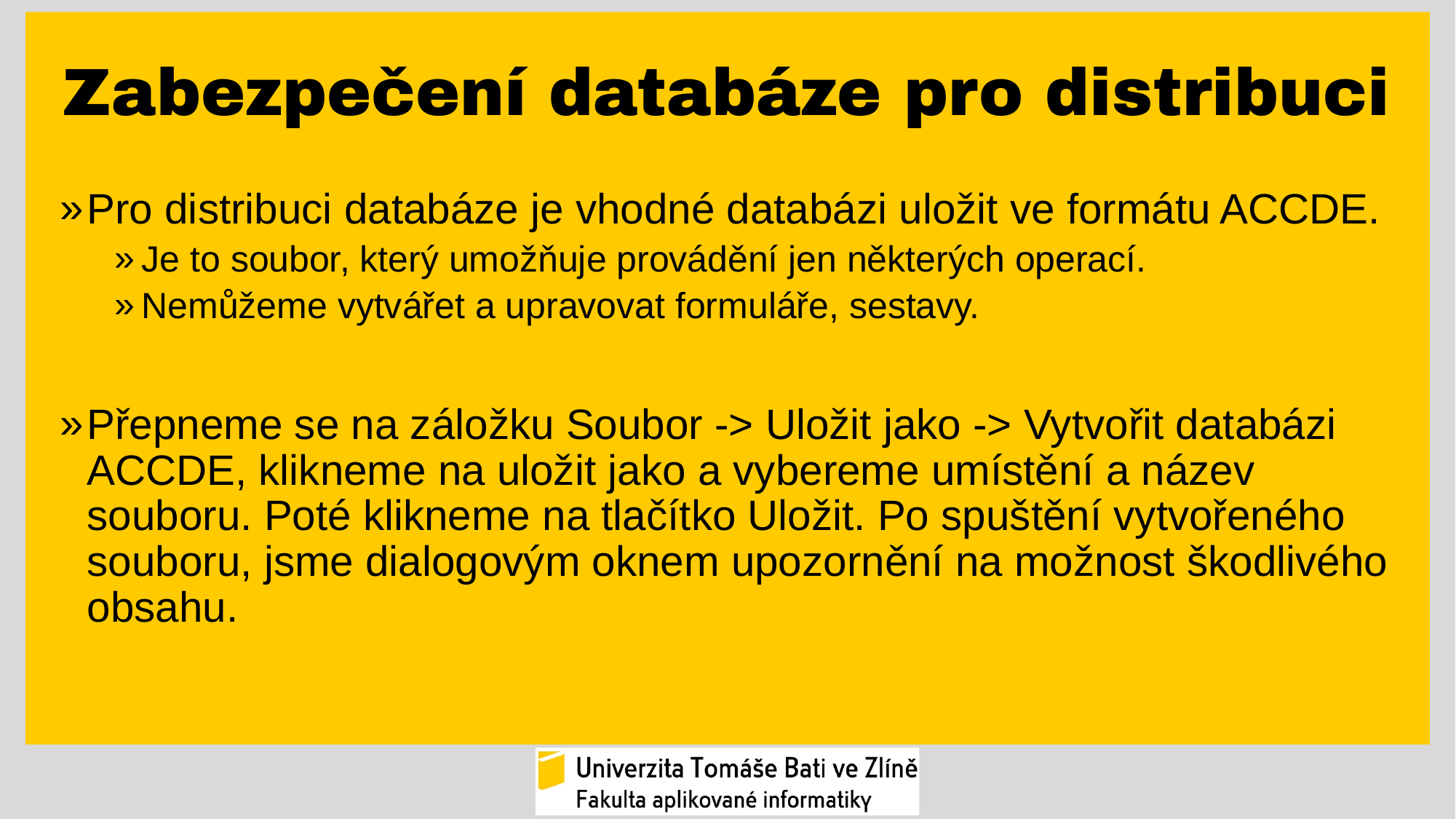

# Zabezpečení databáze pro distribuci
Pro distribuci databáze je vhodné databázi uložit ve formátu ACCDE.
Je to soubor, který umožňuje provádění jen některých operací.
Nemůžeme vytvářet a upravovat formuláře, sestavy.

Přepneme se na záložku Soubor -> Uložit jako -> Vytvořit databázi ACCDE, klikneme na uložit jako a vybereme umístění a název souboru. Poté klikneme na tlačítko Uložit. Po spuštění vytvořeného souboru, jsme dialogovým oknem upozornění na možnost škodlivého obsahu.